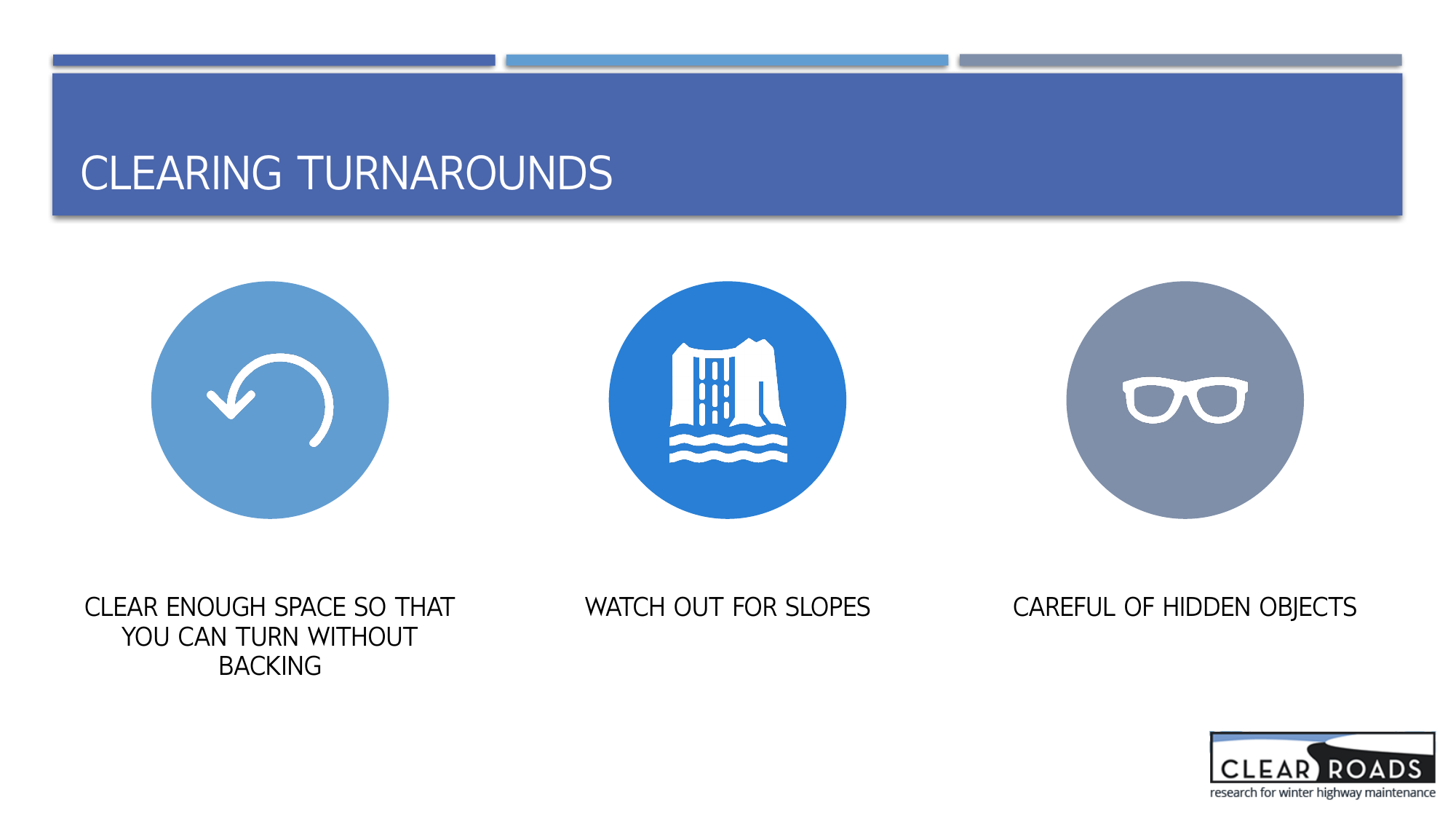

# Clearing turnarounds
Clear enough space so that you can turn without backing
Watch out for slopes
Careful of hidden objects